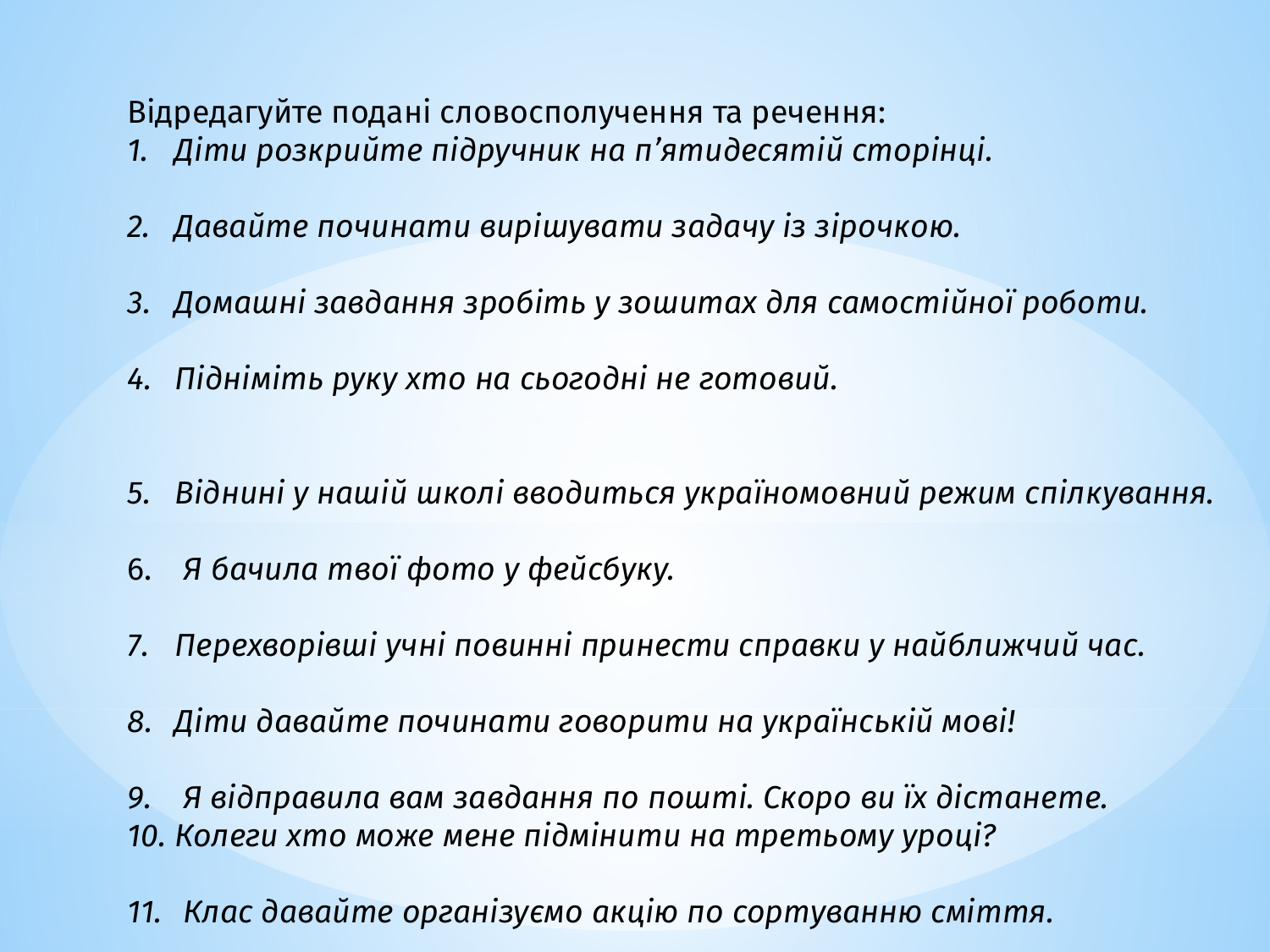

Відредагуйте подані словосполучення та речення:
Діти розкрийте підручник на п’ятидесятій сторінці.

Давайте починати вирішувати задачу із зірочкою.

Домашні завдання зробіть у зошитах для самостійної роботи.

Підніміть руку хто на сьогодні не готовий.

Віднині у нашій школі вводиться україномовний режим спілкування.

 Я бачила твої фото у фейсбуку.

Перехворівші учні повинні принести справки у найближчий час.

Діти давайте починати говорити на українській мові!

 Я відправила вам завдання по пошті. Скоро ви їх дістанете.
Колеги хто може мене підмінити на третьому уроці?

 Клас давайте організуємо акцію по сортуванню сміття.

 Шукаємо бажаючих на поїздку в орнітологічний заповідник.

Шановні колеги хто поможе мені перекласти анотацію на англійську мову?

Складові успіху випускника такі: наполегливість, послідовність, витривалість.

 Діти старше 6 років повинні платити за проїзд.
 Мені сказали ваш Максим захворів, то хай поправляється скоріше.

 Ми зібрались і чекаємо директора школи модератора цього заходу.

 Давайте починати готуватись до ЗНО ще в середніх класах.